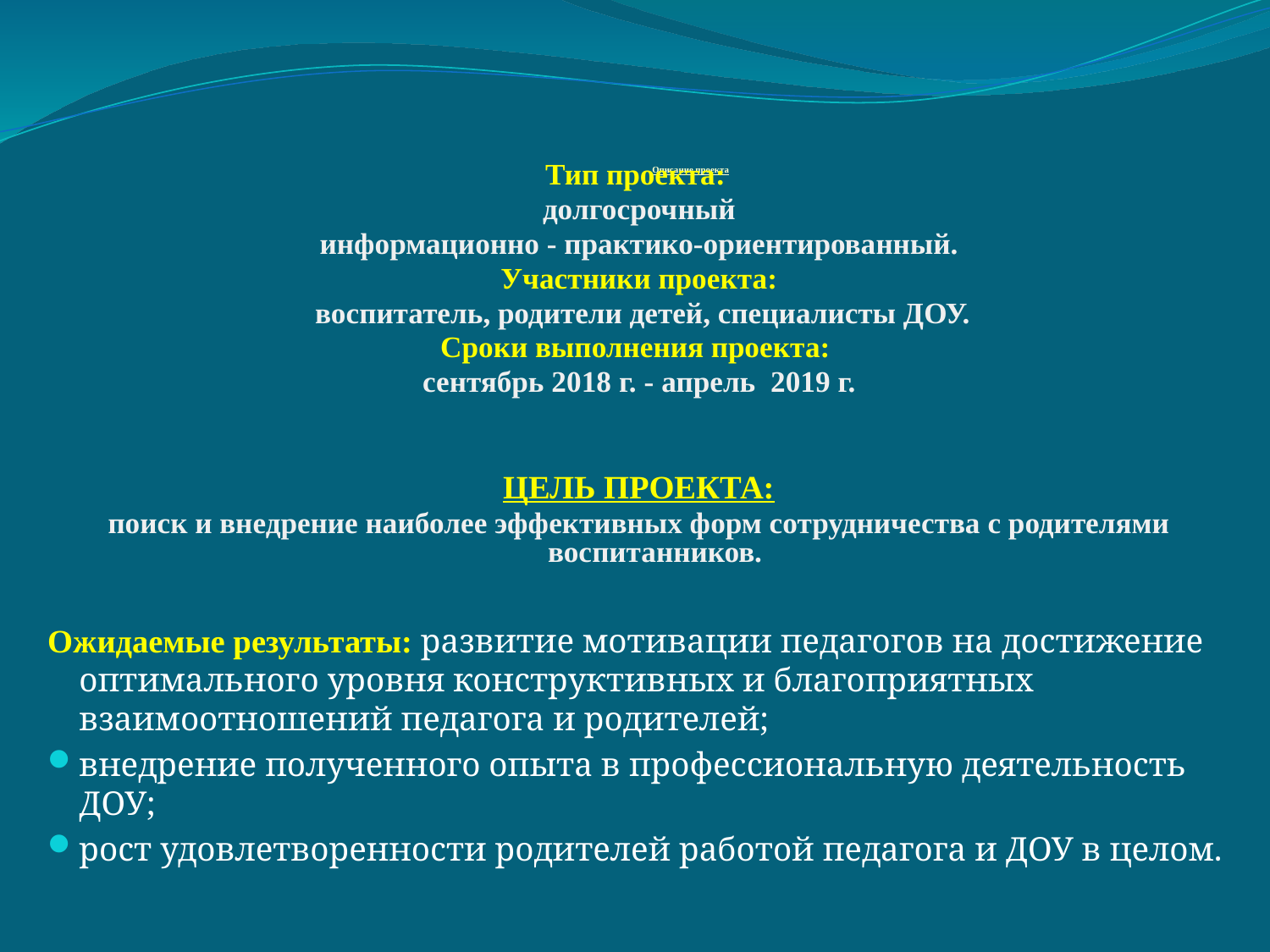

# Описание проекта
Тип проекта:
долгосрочный
информационно - практико-ориентированный.
Участники проекта:
 воспитатель, родители детей, специалисты ДОУ.
Сроки выполнения проекта:
сентябрь 2018 г. - апрель  2019 г.

 ЦЕЛЬ ПРОЕКТА:
поиск и внедрение наиболее эффективных форм сотрудничества с родителями воспитанников.

Ожидаемые результаты: развитие мотивации педагогов на достижение оптимального уровня конструктивных и благоприятных взаимоотношений педагога и родителей;
внедрение полученного опыта в профессиональную деятельность ДОУ;
рост удовлетворенности родителей работой педагога и ДОУ в целом.